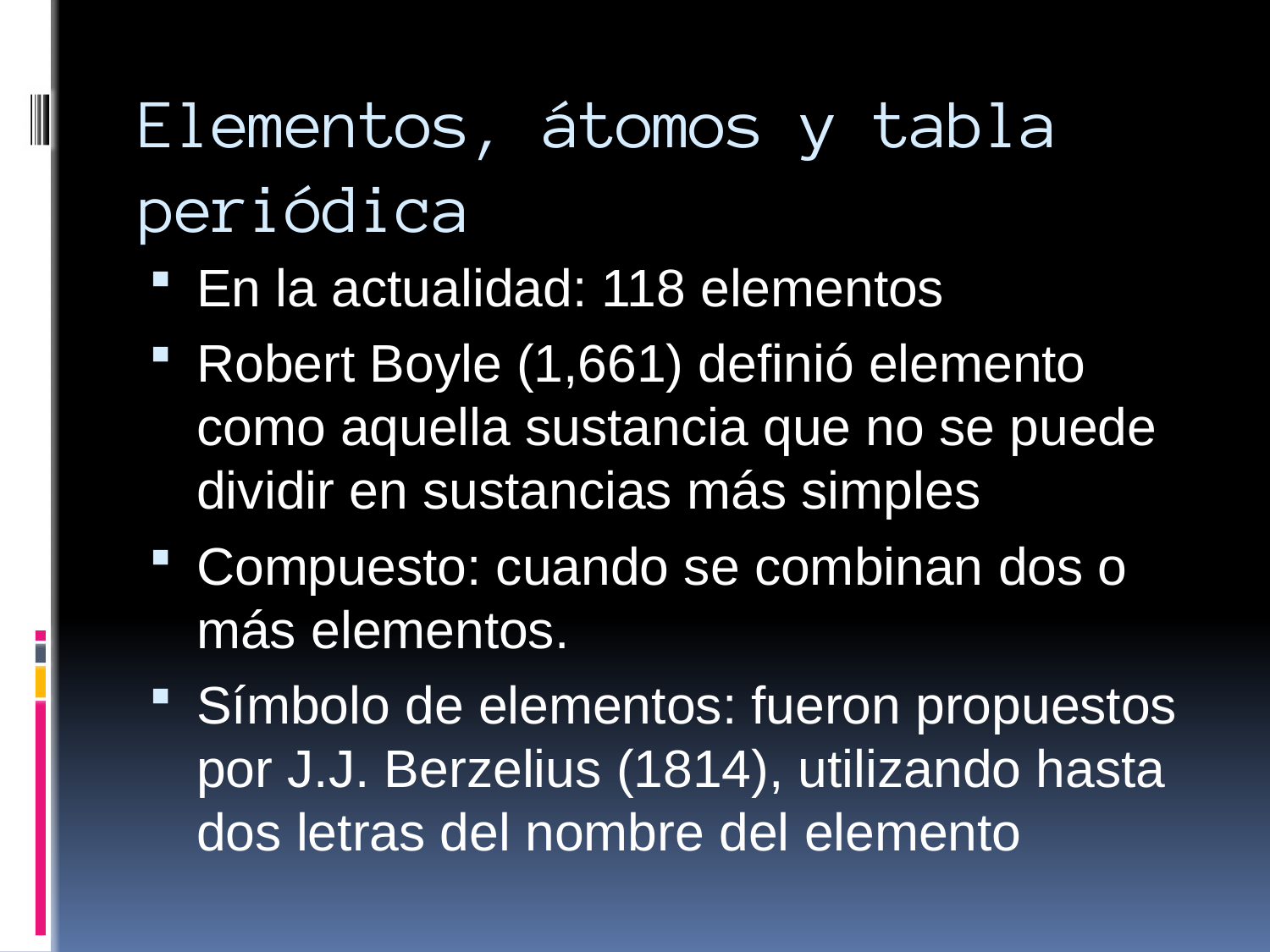

# Elementos, átomos y tabla periódica
En la actualidad: 118 elementos
Robert Boyle (1,661) definió elemento como aquella sustancia que no se puede dividir en sustancias más simples
Compuesto: cuando se combinan dos o más elementos.
Símbolo de elementos: fueron propuestos por J.J. Berzelius (1814), utilizando hasta dos letras del nombre del elemento